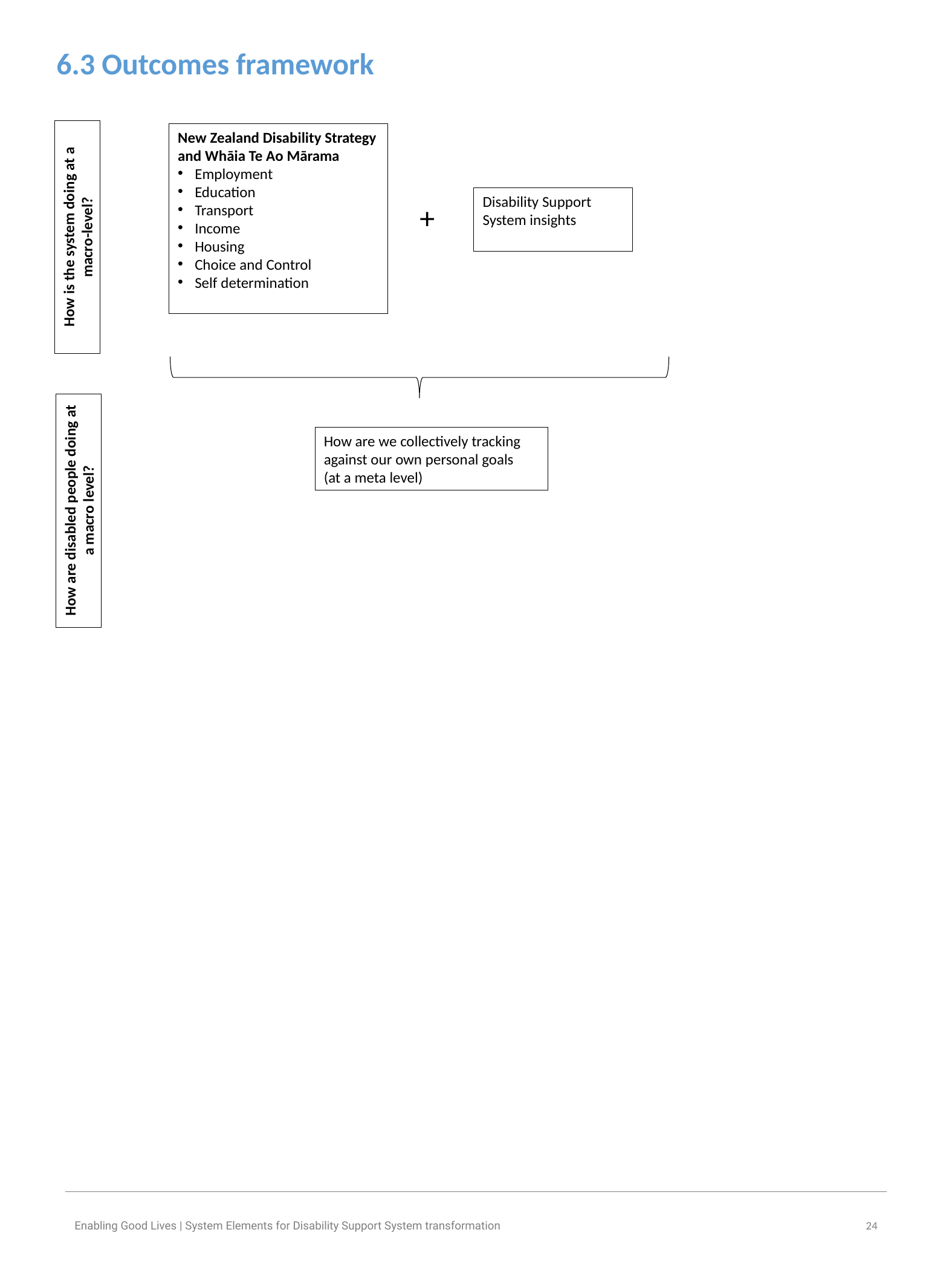

6.3 Outcomes framework
New Zealand Disability Strategy and Whāia Te Ao Mārama
Employment
Education
Transport
Income
Housing
Choice and Control
Self determination

Disability Support System insights

+
How is the system doing at a macro-level?
How are we collectively tracking against our own personal goals
(at a meta level)
How are disabled people doing at a macro level?
24
Enabling Good Lives | System Elements for Disability Support System transformation